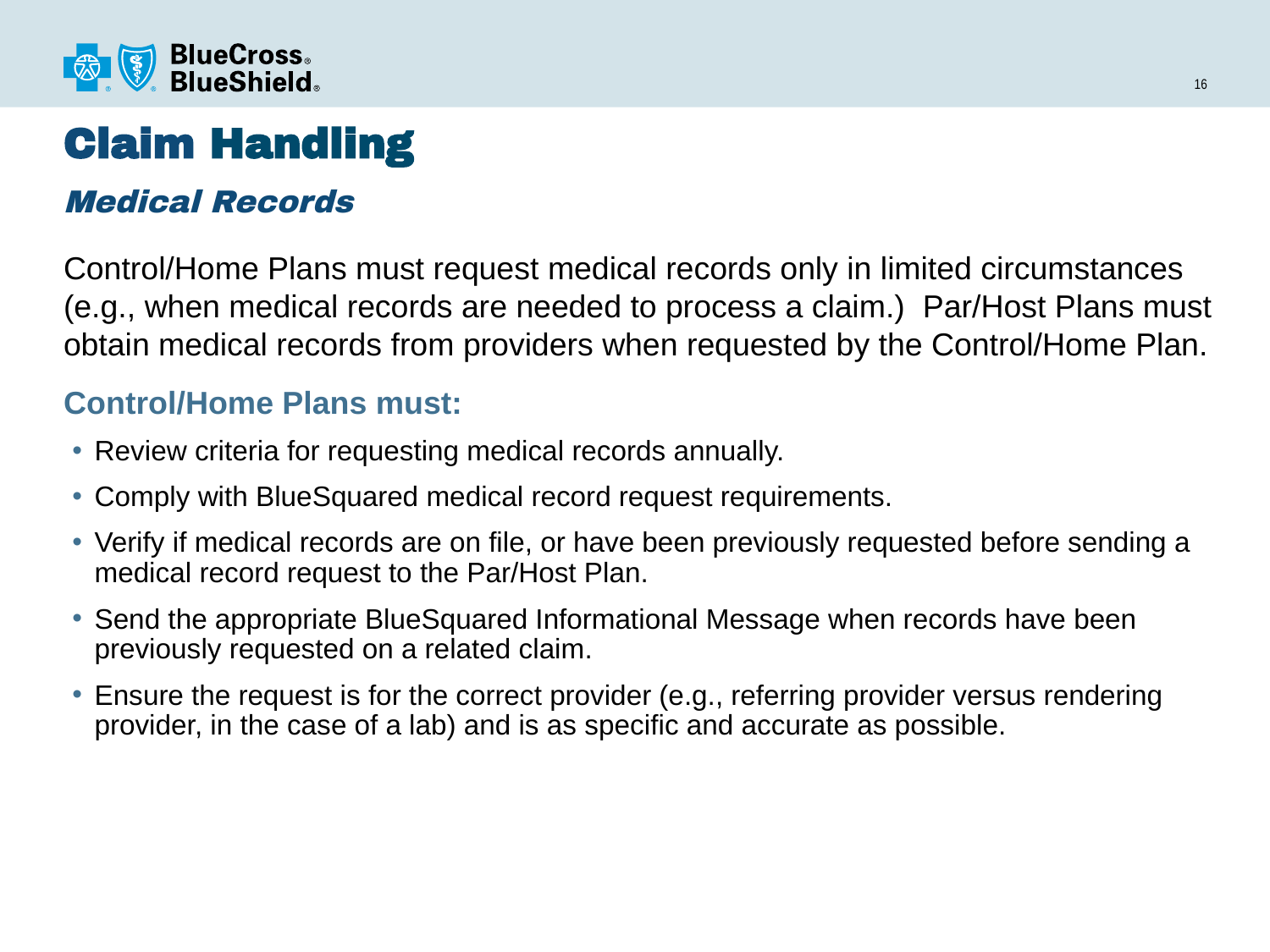

# Claim Handling Medical Records
Control/Home Plans must request medical records only in limited circumstances (e.g., when medical records are needed to process a claim.)  Par/Host Plans must obtain medical records from providers when requested by the Control/Home Plan.
Control/Home Plans must:
Review criteria for requesting medical records annually.
Comply with BlueSquared medical record request requirements.
Verify if medical records are on file, or have been previously requested before sending a medical record request to the Par/Host Plan.
Send the appropriate BlueSquared Informational Message when records have been previously requested on a related claim.
Ensure the request is for the correct provider (e.g., referring provider versus rendering provider, in the case of a lab) and is as specific and accurate as possible.